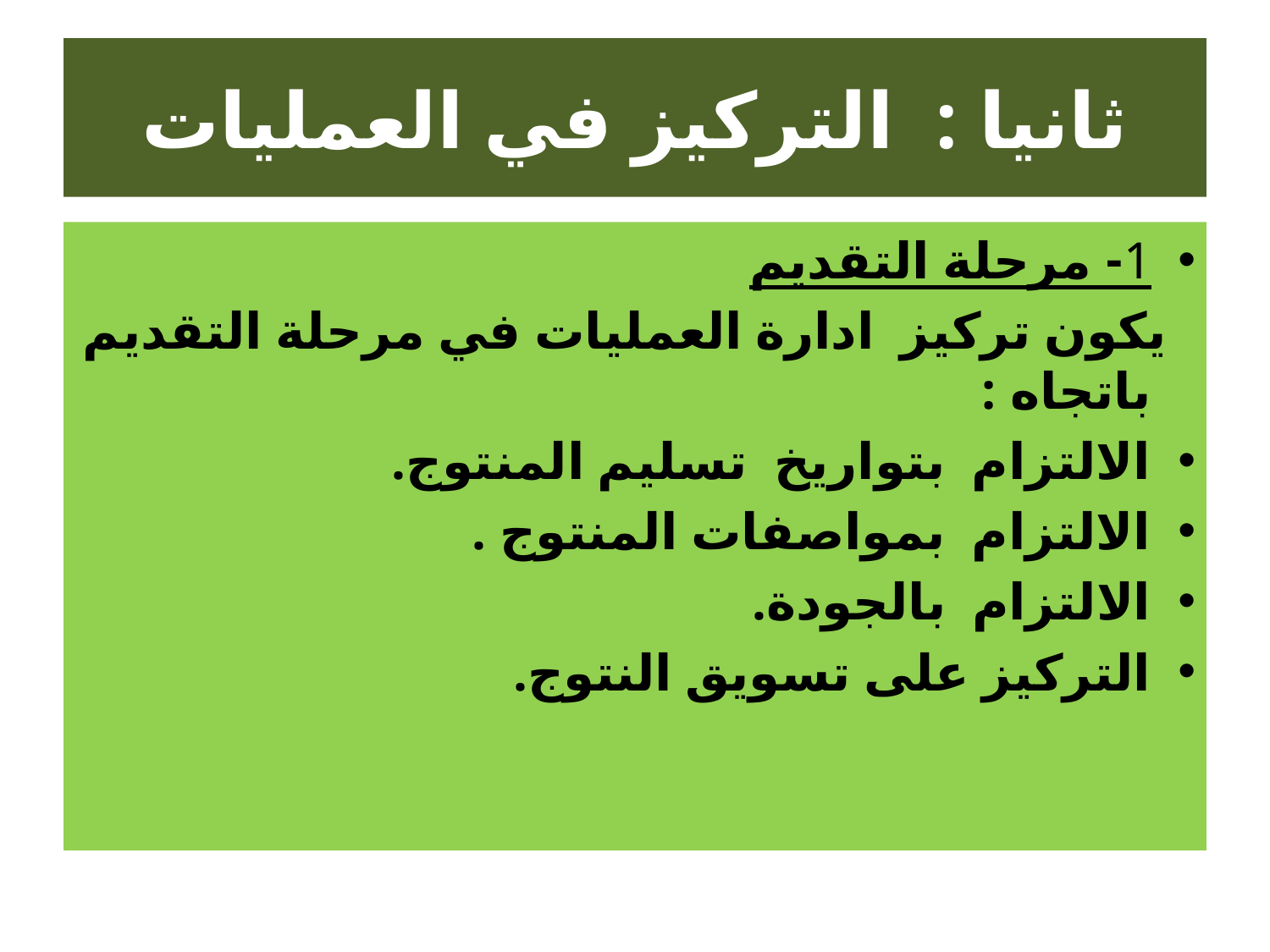

# ثانيا :  التركيز في العمليات
1- مرحلة التقديم
  يكون تركيز  ادارة العمليات في مرحلة التقديم باتجاه :
الالتزام  بتواريخ  تسليم المنتوج.
الالتزام  بمواصفات المنتوج .
الالتزام  بالجودة.
التركيز على تسويق النتوج.